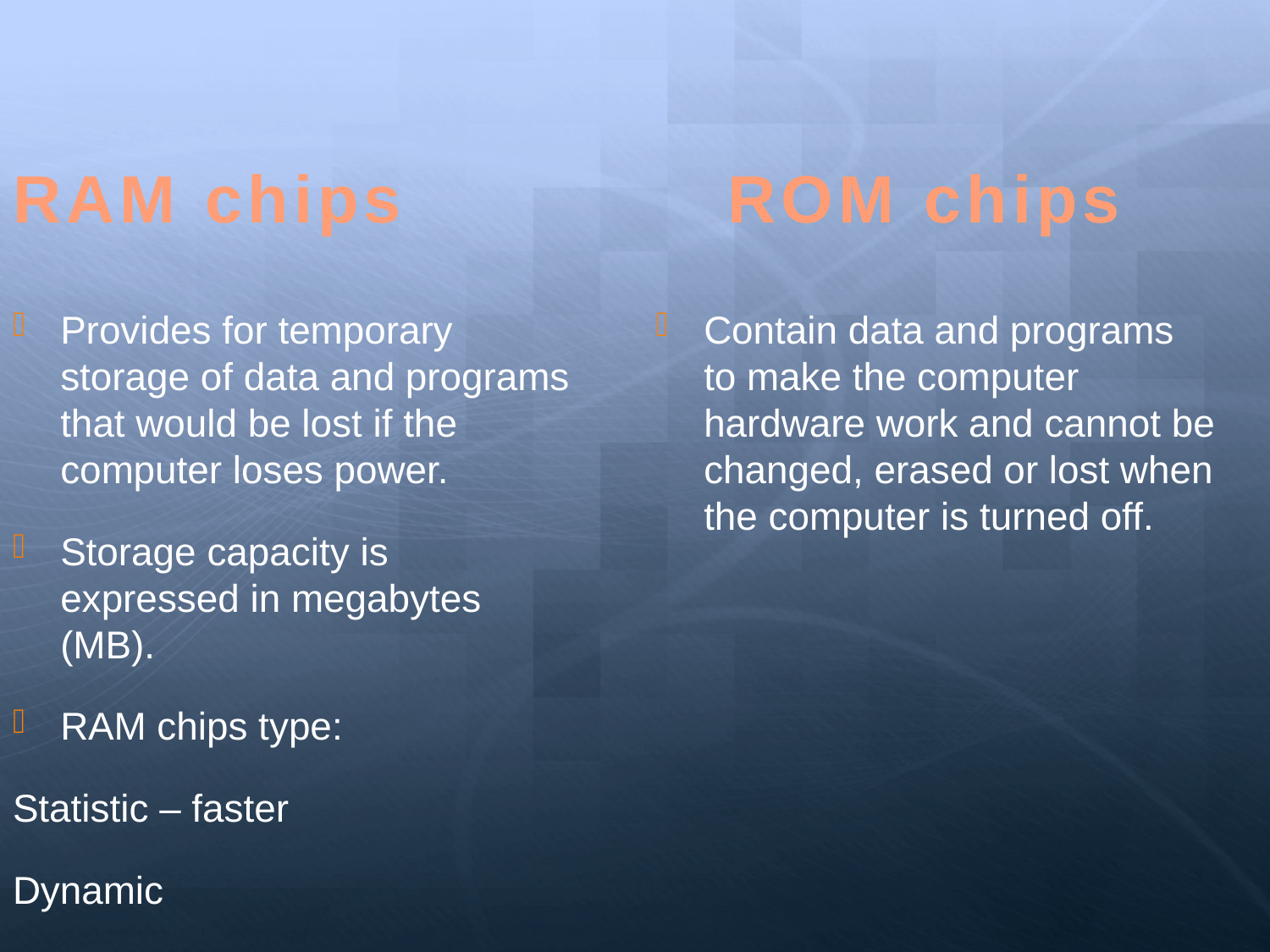

RAM chips
ROM chips

Provides for temporary storage of data and programs that would be lost if the computer loses power.
Storage capacity is expressed in megabytes (MB).
RAM chips type:
Statistic – faster
Dynamic

Contain data and programs to make the computer hardware work and cannot be changed, erased or lost when the computer is turned off.